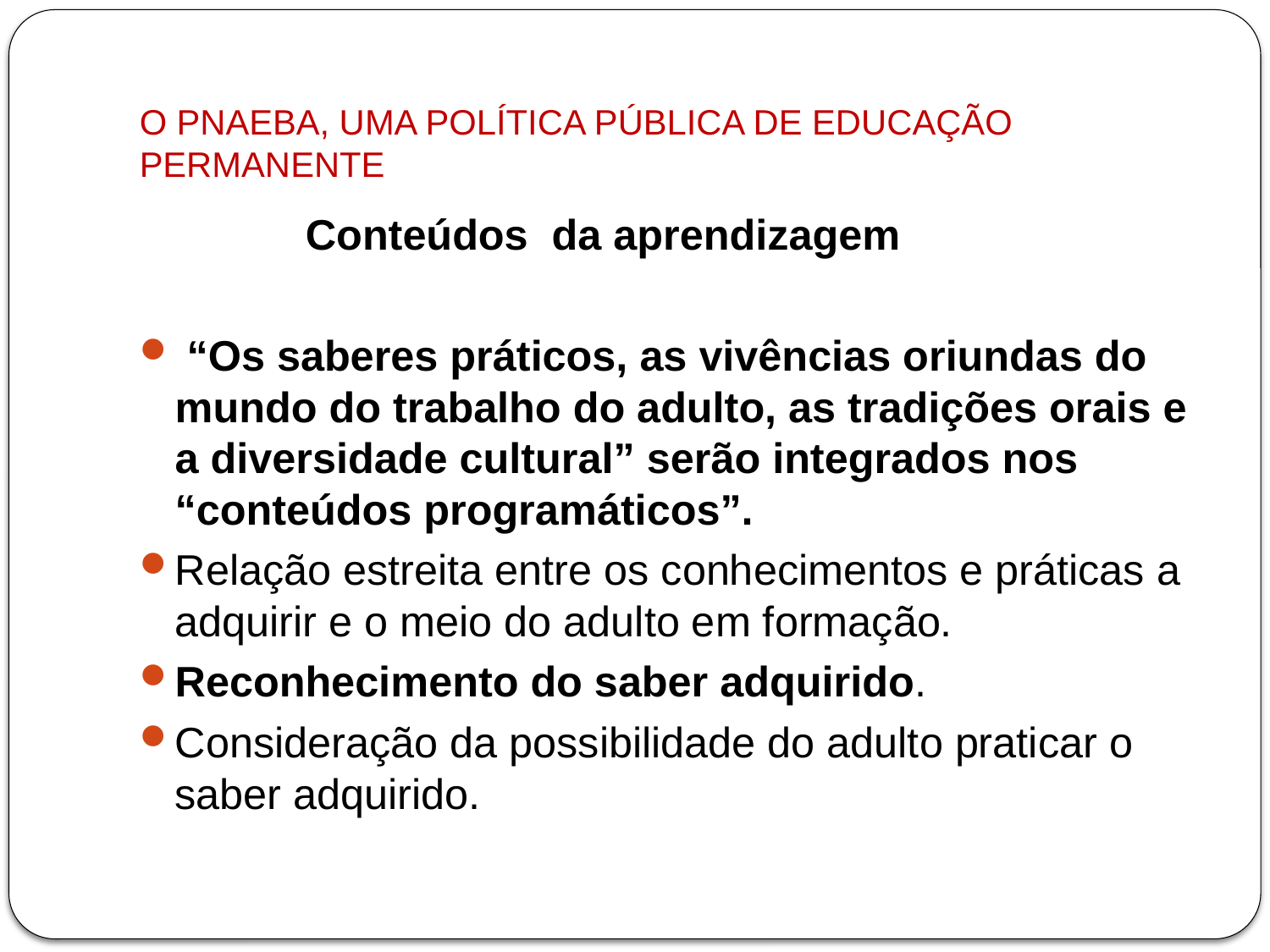

# O PNAEBA, UMA POLÍTICA PÚBLICA DE EDUCAÇÃO PERMANENTE
              Conteúdos  da aprendizagem

 “Os saberes práticos, as vivências oriundas do mundo do trabalho do adulto, as tradições orais e a diversidade cultural” serão integrados nos “conteúdos programáticos”.
Relação estreita entre os conhecimentos e práticas a adquirir e o meio do adulto em formação.
Reconhecimento do saber adquirido.
Consideração da possibilidade do adulto praticar o saber adquirido.